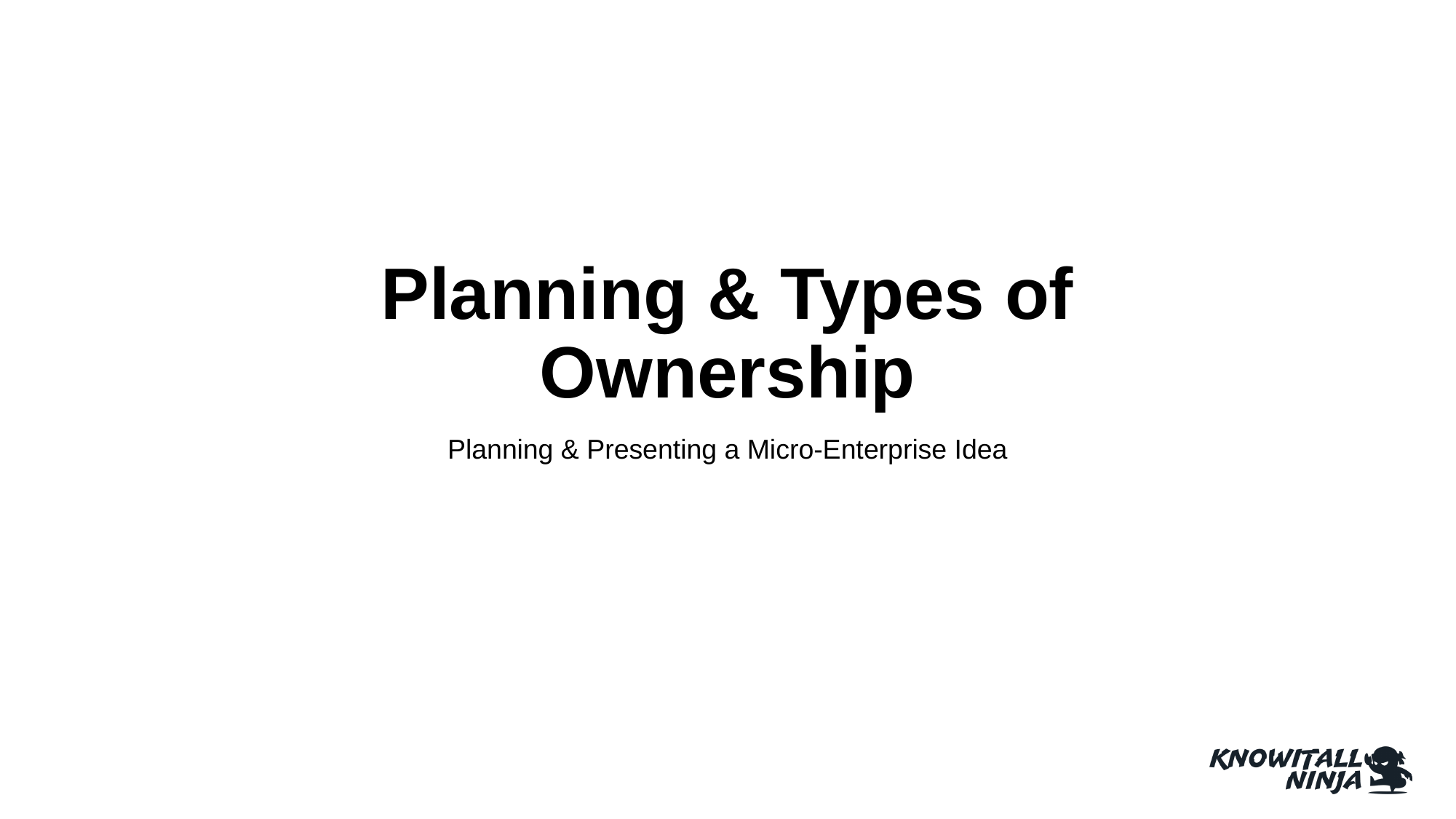

# Planning & Types of Ownership
Planning & Presenting a Micro-Enterprise Idea